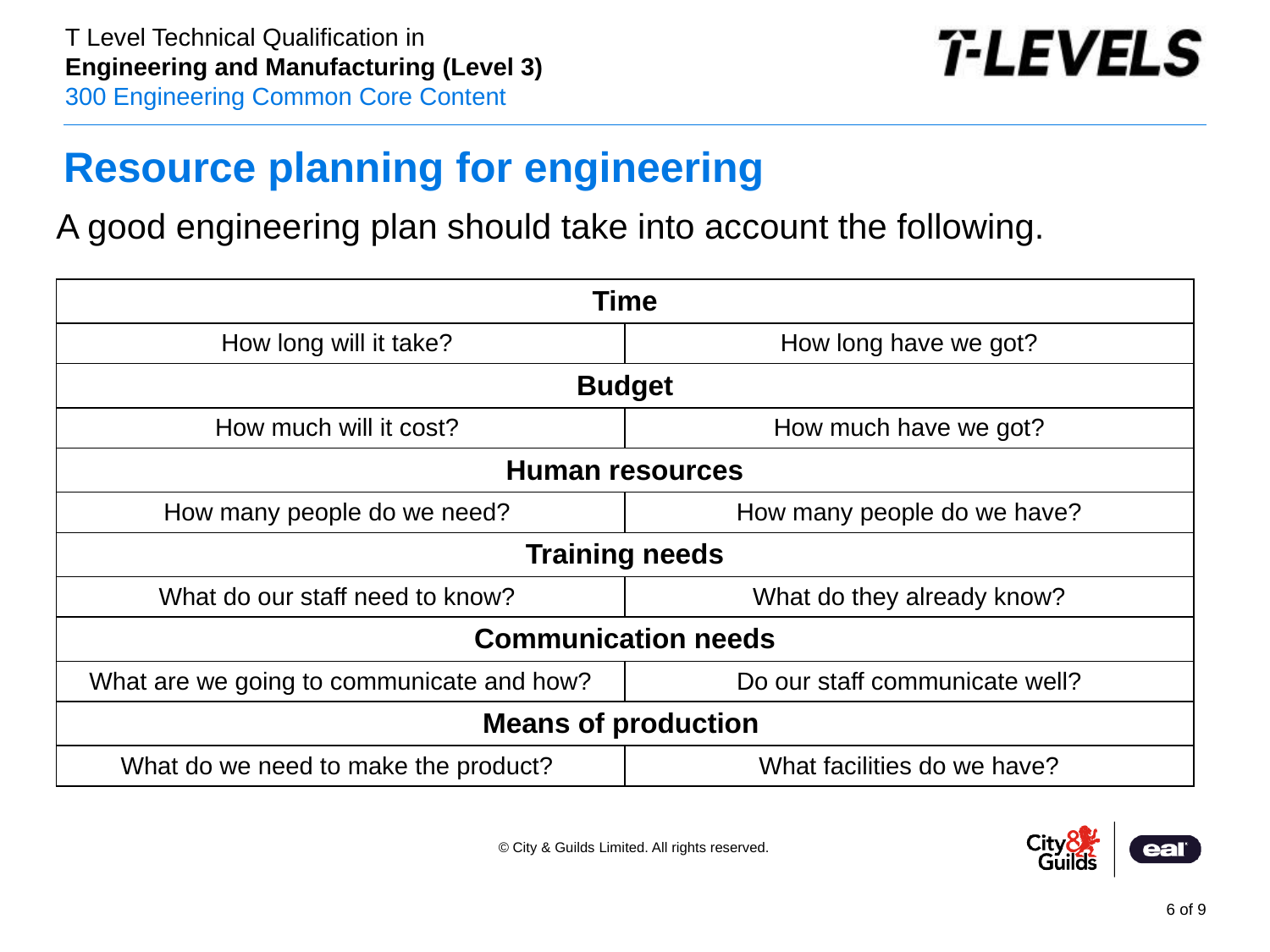

# Resource planning for engineering
A good engineering plan should take into account the following.
| Time |  |
| --- | --- |
| How long will it take? | How long have we got? |
| Budget |  |
| How much will it cost? | How much have we got? |
| Human resources |  |
| How many people do we need? | How many people do we have? |
| Training needs |  |
| What do our staff need to know? | What do they already know? |
| Communication needs |  |
| What are we going to communicate and how? | Do our staff communicate well? |
| Means of production |  |
| What do we need to make the product? | What facilities do we have? |